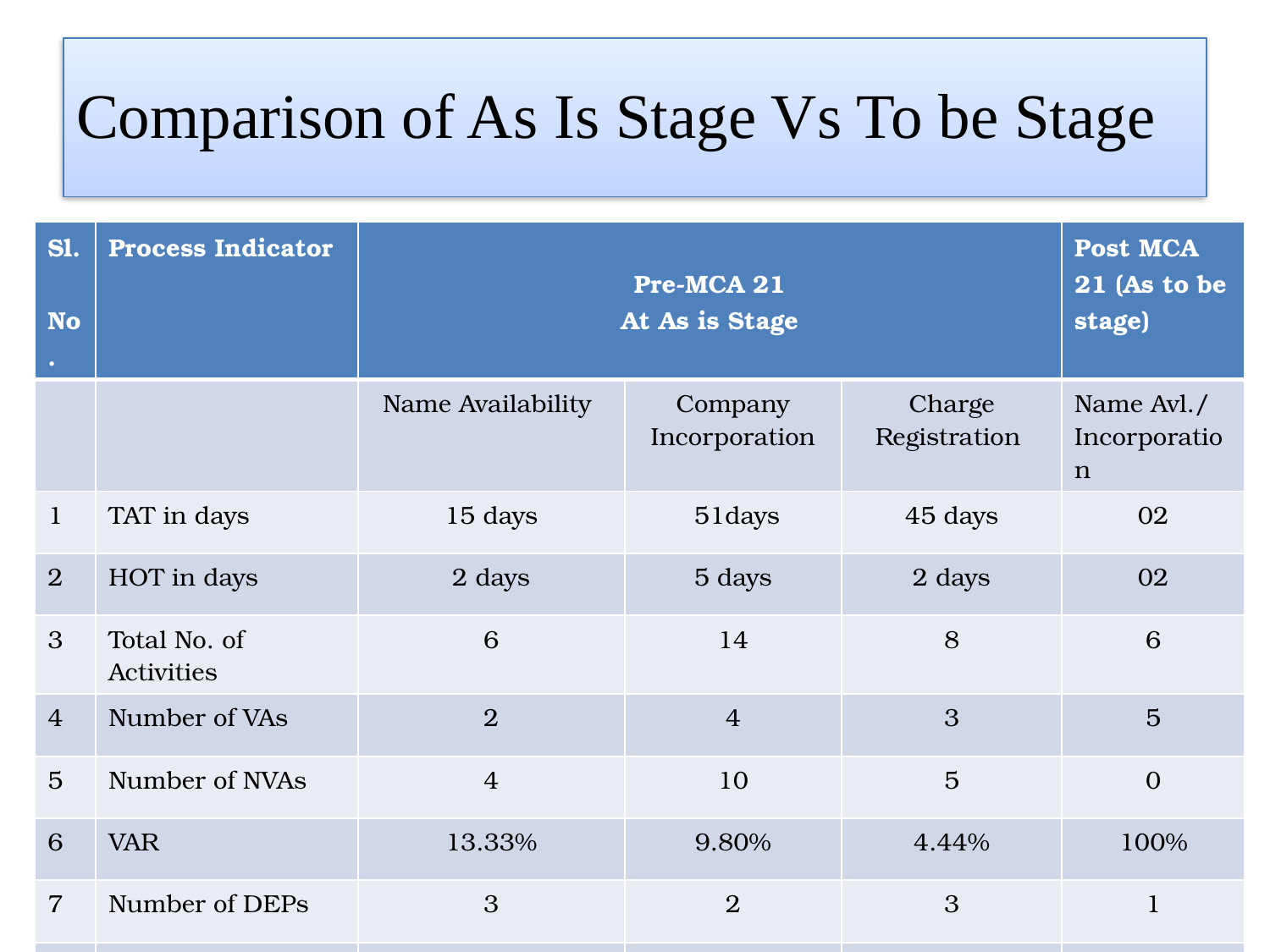

# Comparison of As Is Stage Vs To be Stage
| Sl. No. | Process Indicator | Pre-MCA 21 At As is Stage |  |  | Post MCA 21 (As to be stage) |
| --- | --- | --- | --- | --- | --- |
|  |  | Name Availability | Company Incorporation | Charge Registration | Name Avl./ Incorporation |
| 1 | TAT in days | 15 days | 51days | 45 days | 02 |
| 2 | HOT in days | 2 days | 5 days | 2 days | 02 |
| 3 | Total No. of Activities | 6 | 14 | 8 | 6 |
| 4 | Number of VAs | 2 | 4 | 3 | 5 |
| 5 | Number of NVAs | 4 | 10 | 5 | 0 |
| 6 | VAR | 13.33% | 9.80% | 4.44% | 100% |
| 7 | Number of DEPs | 3 | 2 | 3 | 1 |
| 8 | Number of HOPs | 7 | 7 | 6 | 0 |
20